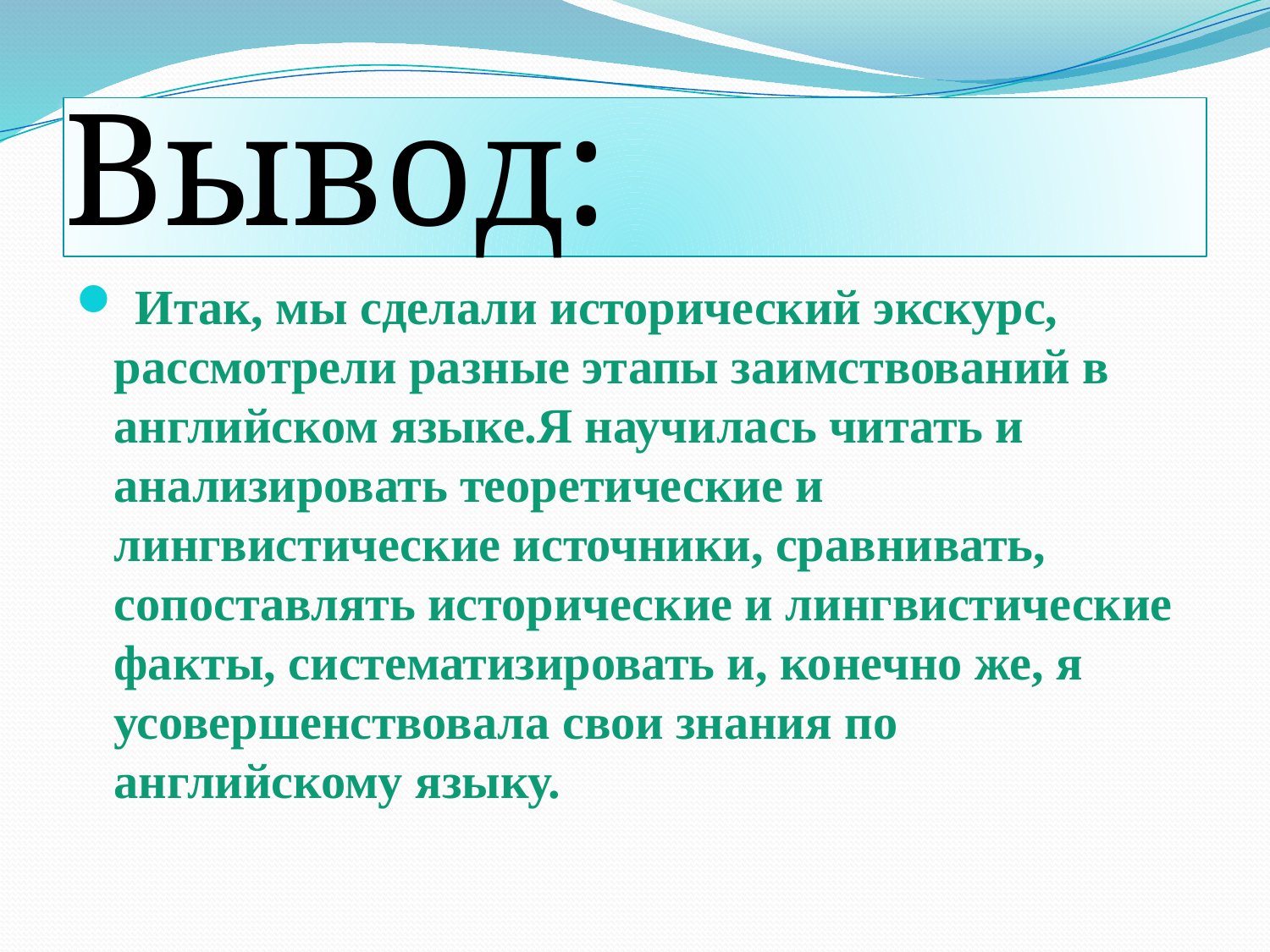

# Вывод:
 Итак, мы сделали исторический экскурс, рассмотрели разные этапы заимствований в английском языке.Я научилась читать и анализировать теоретические и лингвистические источники, сравнивать, сопоставлять исторические и лингвистические факты, систематизировать и, конечно же, я усовершенствовала свои знания по английскому языку.